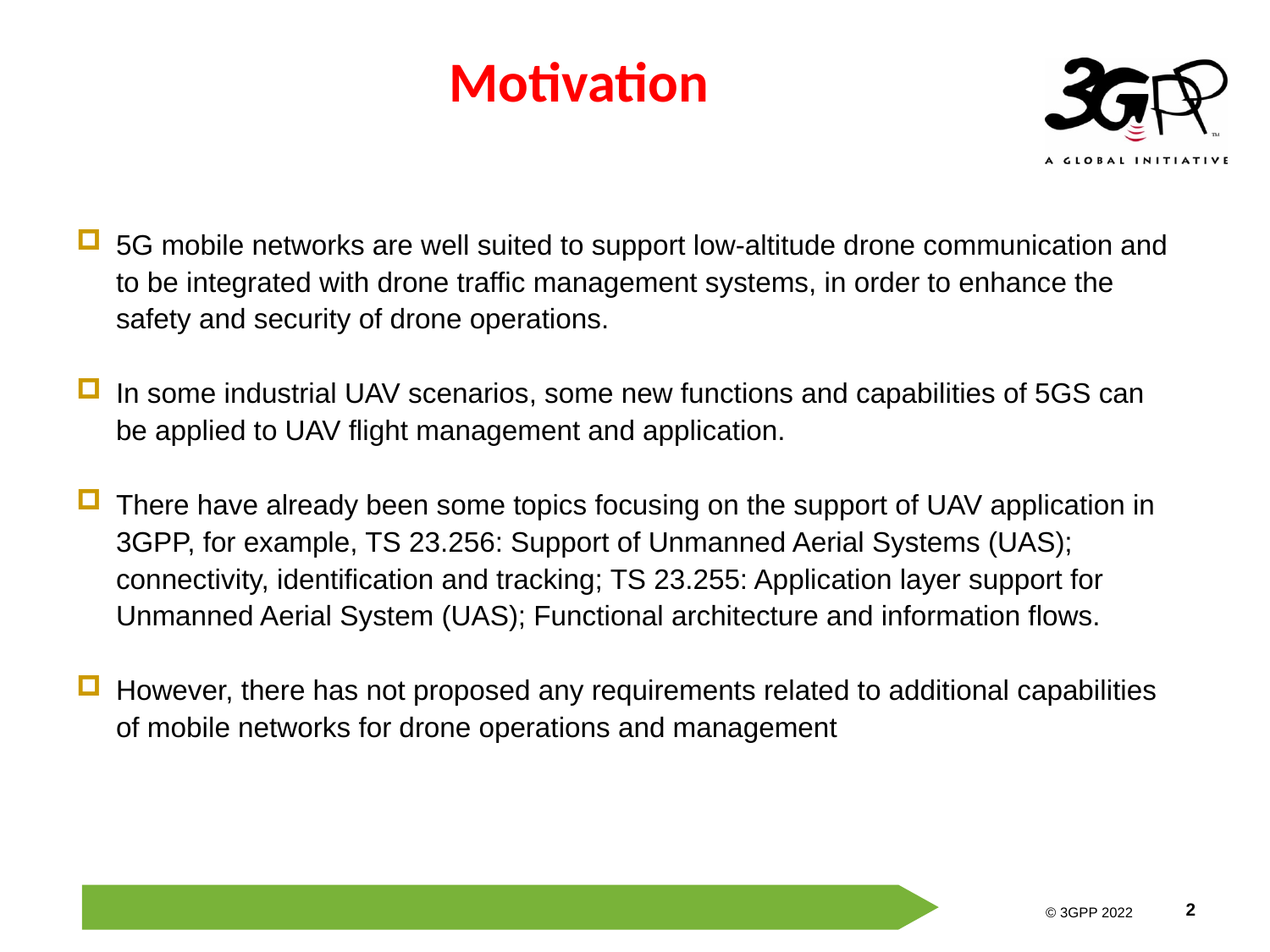

# Motivation
5G mobile networks are well suited to support low-altitude drone communication and to be integrated with drone traffic management systems, in order to enhance the safety and security of drone operations.

In some industrial UAV scenarios, some new functions and capabilities of 5GS can be applied to UAV flight management and application.

There have already been some topics focusing on the support of UAV application in 3GPP, for example, TS 23.256: Support of Unmanned Aerial Systems (UAS); connectivity, identification and tracking; TS 23.255: Application layer support for Unmanned Aerial System (UAS); Functional architecture and information flows.

However, there has not proposed any requirements related to additional capabilities of mobile networks for drone operations and management